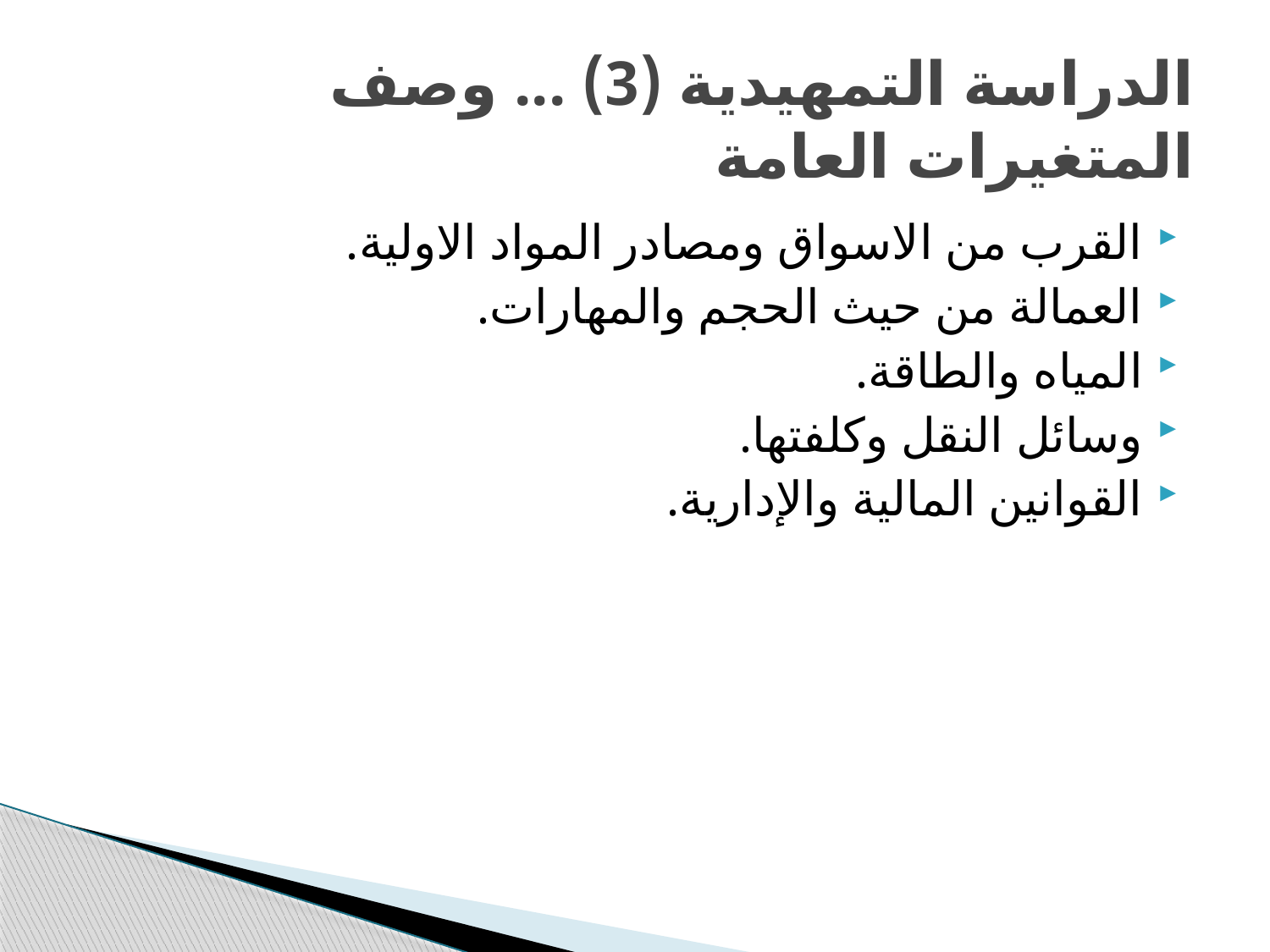

# الدراسة التمهيدية (3) ... وصف المتغيرات العامة
القرب من الاسواق ومصادر المواد الاولية.
العمالة من حيث الحجم والمهارات.
المياه والطاقة.
وسائل النقل وكلفتها.
القوانين المالية والإدارية.